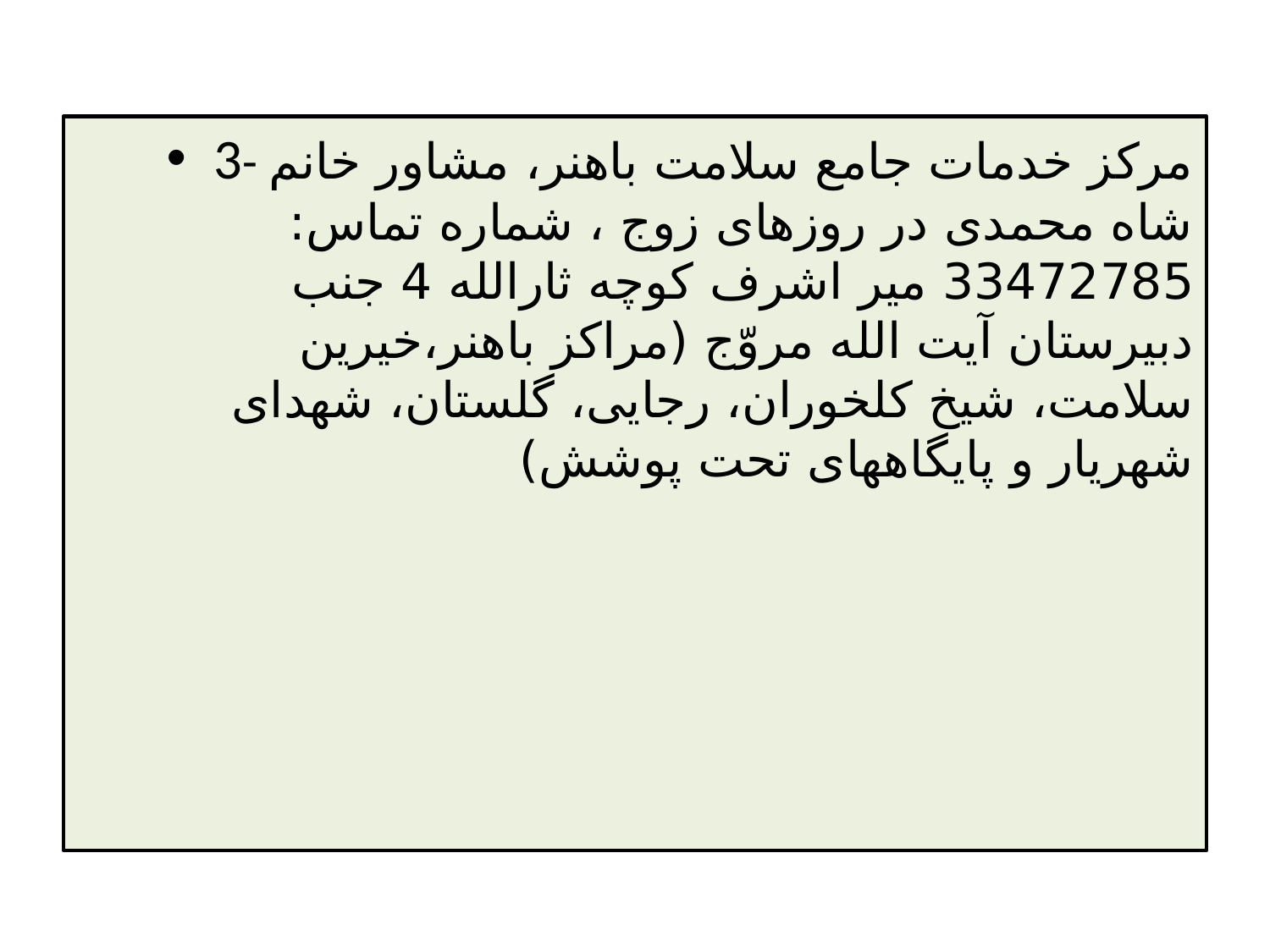

3- مرکز خدمات جامع سلامت باهنر، مشاور خانم شاه محمدی در روزهای زوج ، شماره تماس: 33472785 میر اشرف کوچه ثارالله 4 جنب دبیرستان آیت الله مروّج (مراکز باهنر،خیرین سلامت، شیخ کلخوران، رجایی، گلستان، شهدای شهریار و پایگاههای تحت پوشش)